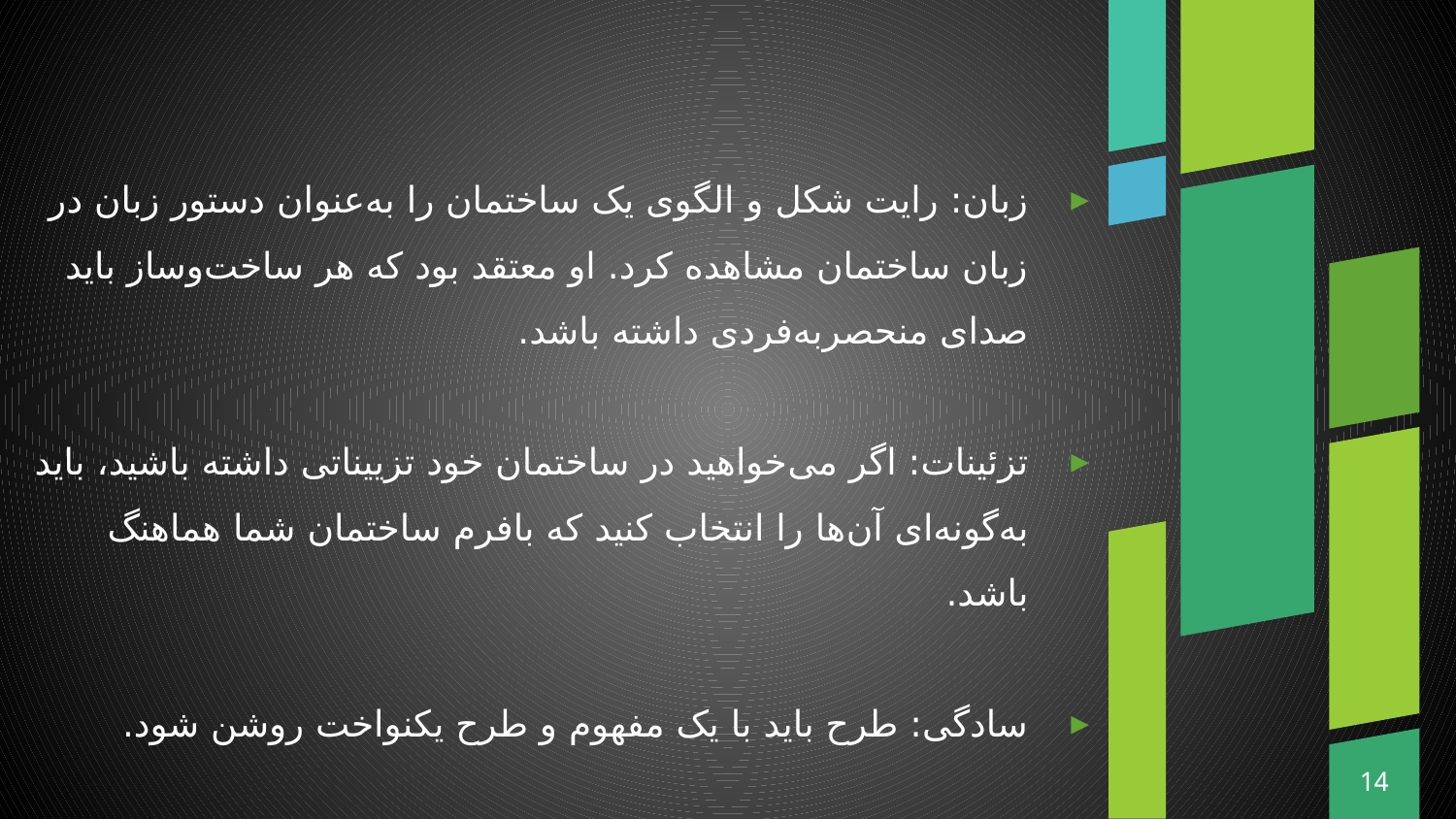

زبان: رایت شکل و الگوی یک ساختمان را به‌عنوان دستور زبان در زبان ساختمان مشاهده کرد. او معتقد بود که هر ساخت‌وساز باید صدای منحصربه‌فردی داشته باشد.

تزئینات: اگر می‌خواهید در ساختمان خود تزییناتی داشته باشید، باید به‌گونه‌ای آن‌ها را انتخاب کنید که بافرم ساختمان شما هماهنگ باشد.

سادگی: طرح باید با یک مفهوم و طرح یکنواخت روشن شود.

14